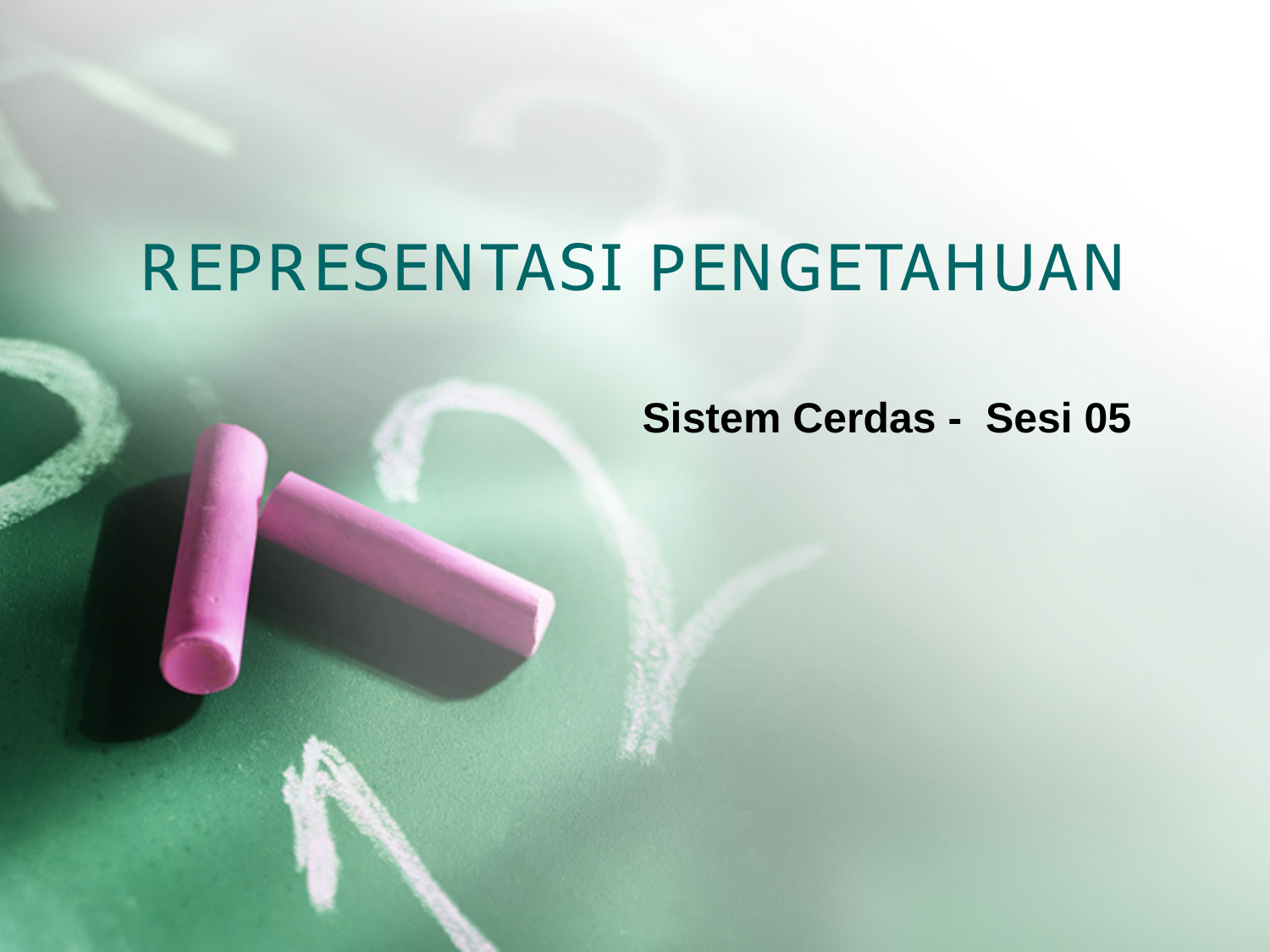

# REPRESENTASI PENGETAHUAN
Sistem Cerdas -  Sesi 05